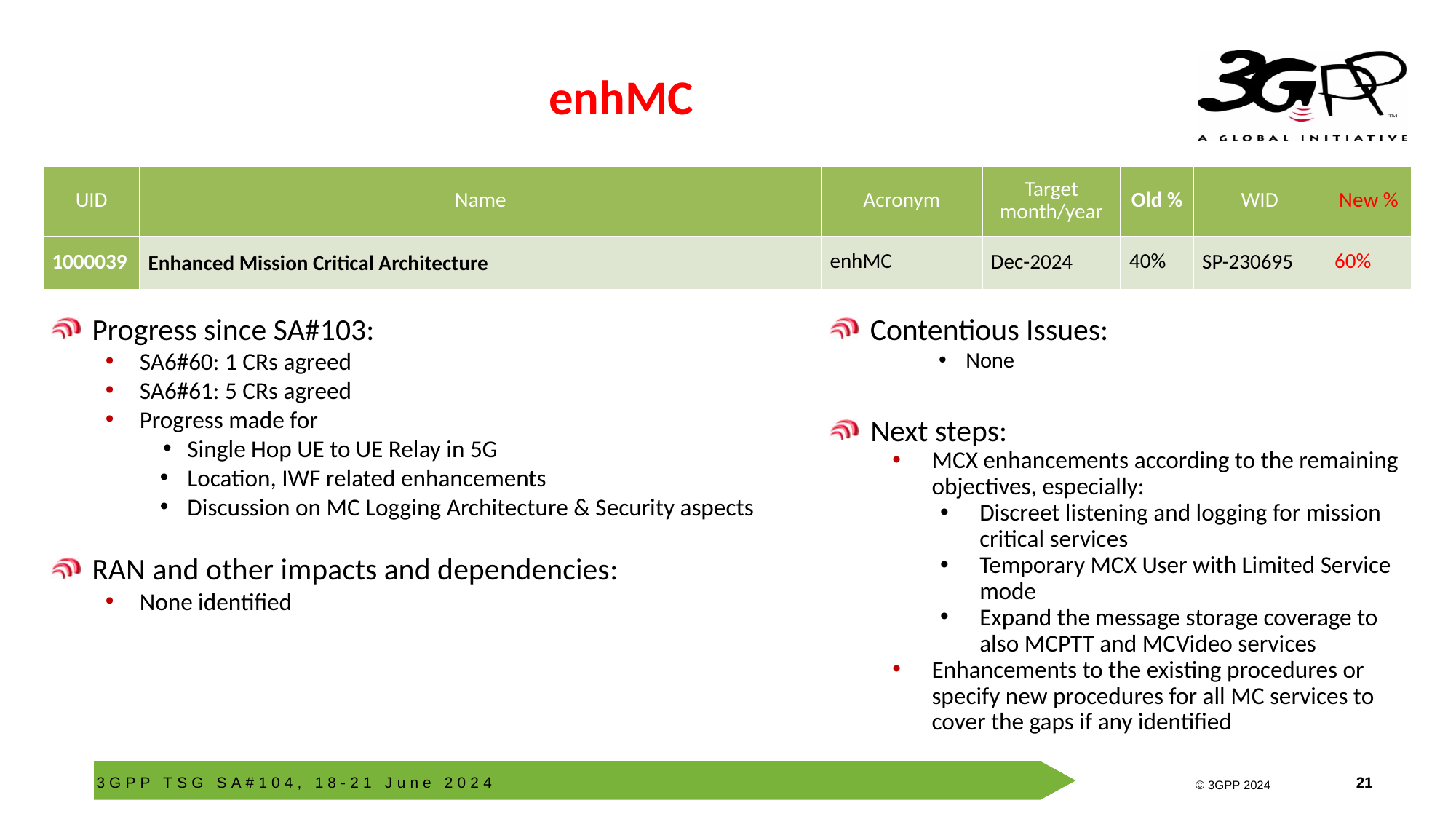

# enhMC
| UID | Name | Acronym | Target month/year | Old % | WID | New % |
| --- | --- | --- | --- | --- | --- | --- |
| 1000039 | Enhanced Mission Critical Architecture | enhMC | Dec-2024 | 40% | SP-230695 | 60% |
Progress since SA#103:
SA6#60: 1 CRs agreed
SA6#61: 5 CRs agreed
Progress made for
Single Hop UE to UE Relay in 5G
Location, IWF related enhancements
Discussion on MC Logging Architecture & Security aspects

RAN and other impacts and dependencies:
None identified
Contentious Issues:
None

Next steps:
MCX enhancements according to the remaining objectives, especially:
Discreet listening and logging for mission critical services
Temporary MCX User with Limited Service mode
Expand the message storage coverage to also MCPTT and MCVideo services
Enhancements to the existing procedures or specify new procedures for all MC services to cover the gaps if any identified